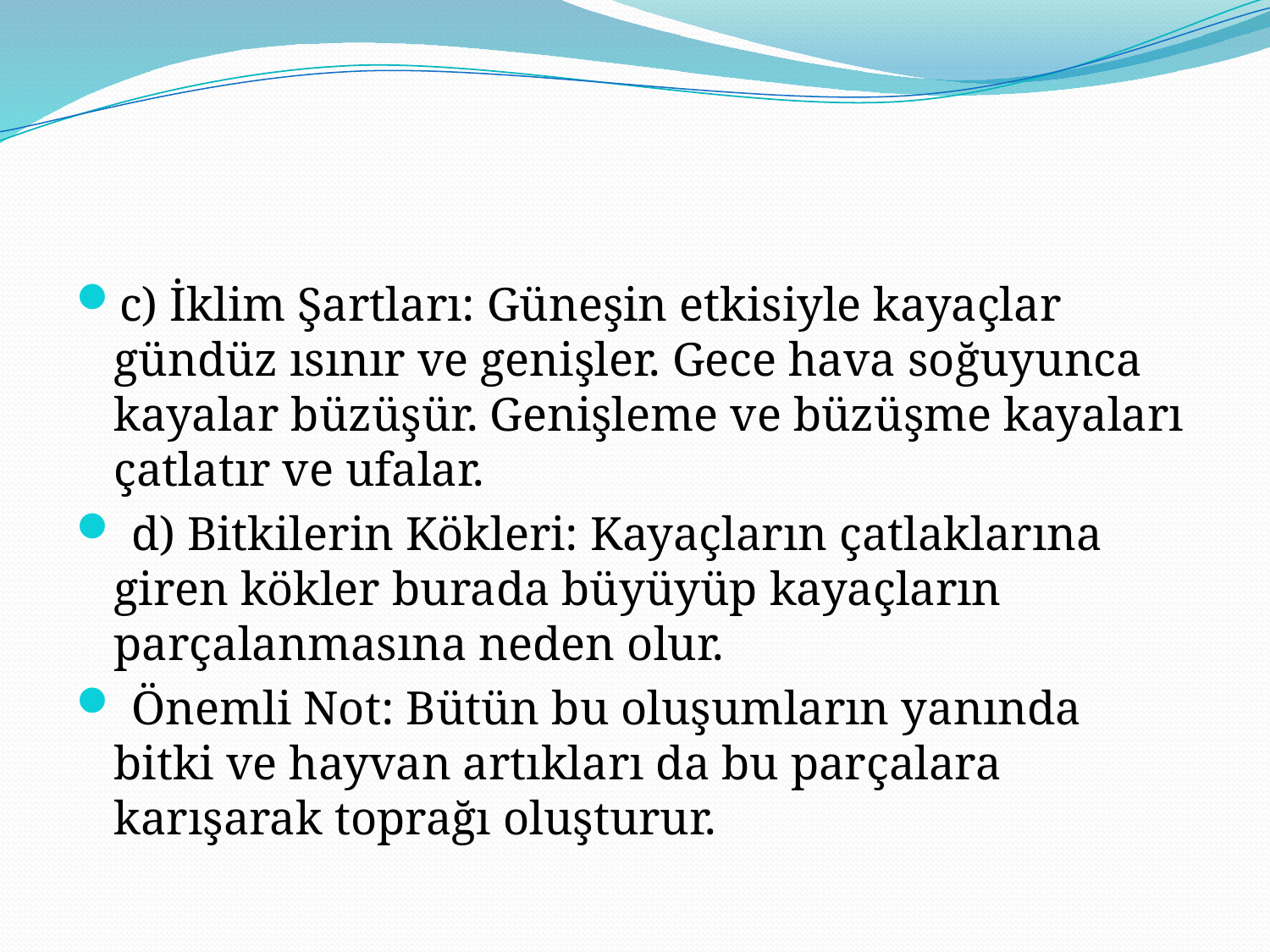

#
c) İklim Şartları: Güneşin etkisiyle kayaçlar gündüz ısınır ve genişler. Gece hava soğuyunca kayalar büzüşür. Genişleme ve büzüşme kayaları çatlatır ve ufalar.
 d) Bitkilerin Kökleri: Kayaçların çatlaklarına giren kökler burada büyüyüp kayaçların parçalanmasına neden olur.
 Önemli Not: Bütün bu oluşumların yanında bitki ve hayvan artıkları da bu parçalara karışarak toprağı oluşturur.